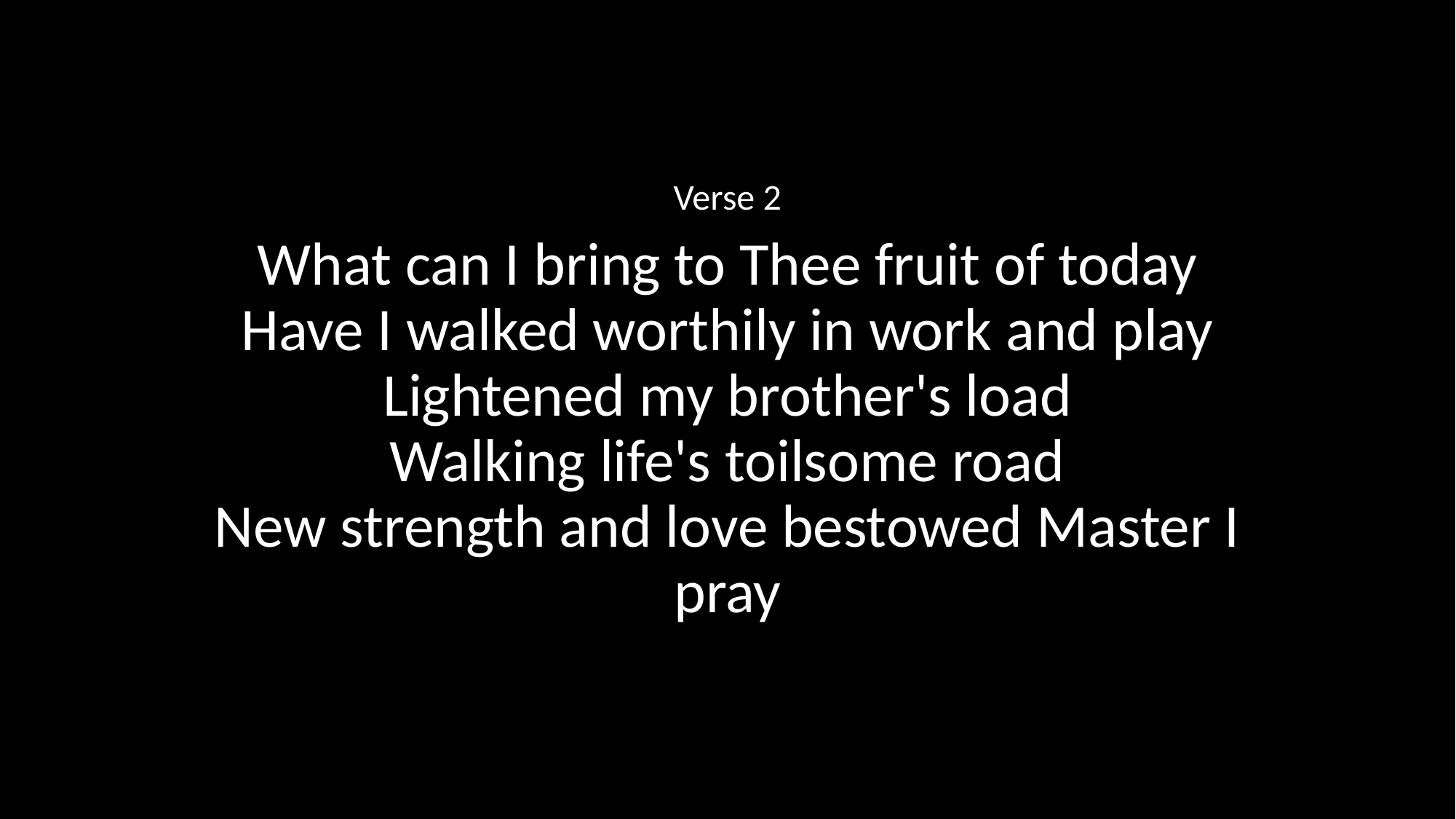

Verse 2
What can I bring to Thee fruit of today
Have I walked worthily in work and play
Lightened my brother's load
Walking life's toilsome road
New strength and love bestowed Master I pray